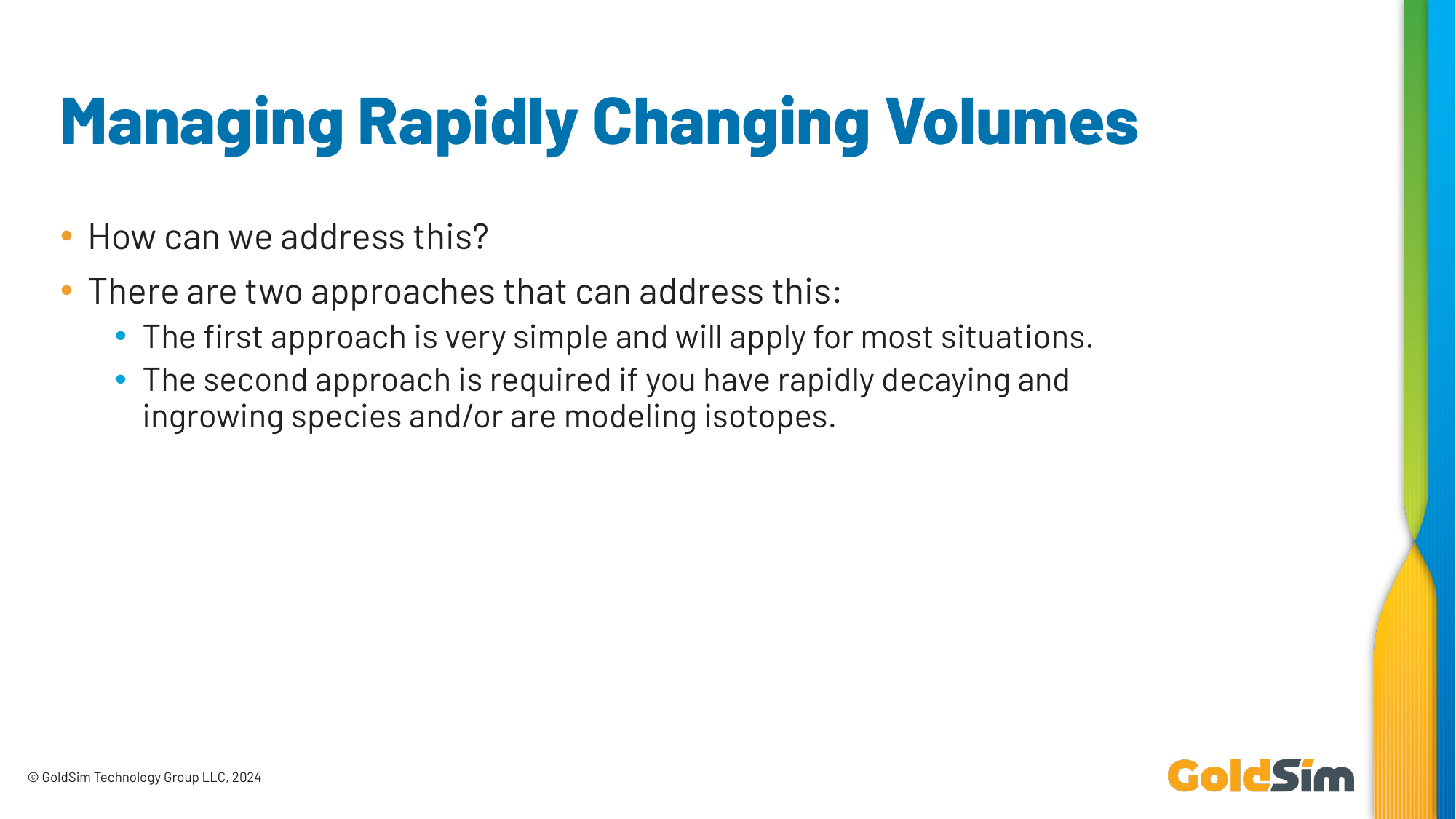

# Managing Rapidly Changing Volumes
How can we address this?
There are two approaches that can address this:
The first approach is very simple and will apply for most situations.
The second approach is required if you have rapidly decaying and ingrowing species and/or are modeling isotopes.

© GoldSim Technology Group LLC, 2024